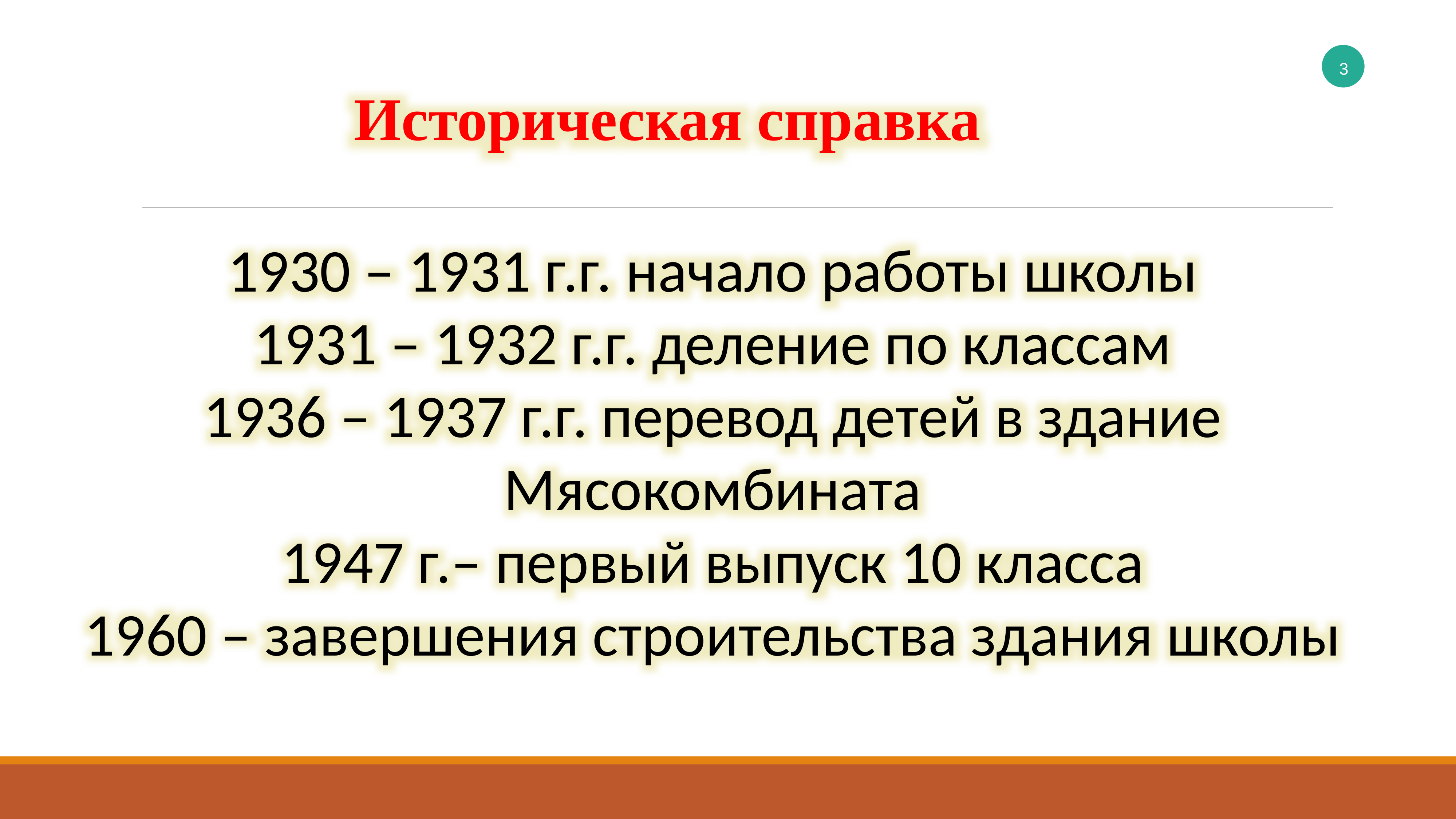

Историческая справка

1930 – 1931 г.г. начало работы школы
1931 – 1932 г.г. деление по классам
1936 – 1937 г.г. перевод детей в здание Мясокомбината
1947 г.– первый выпуск 10 класса
1960 – завершения строительства здания школы